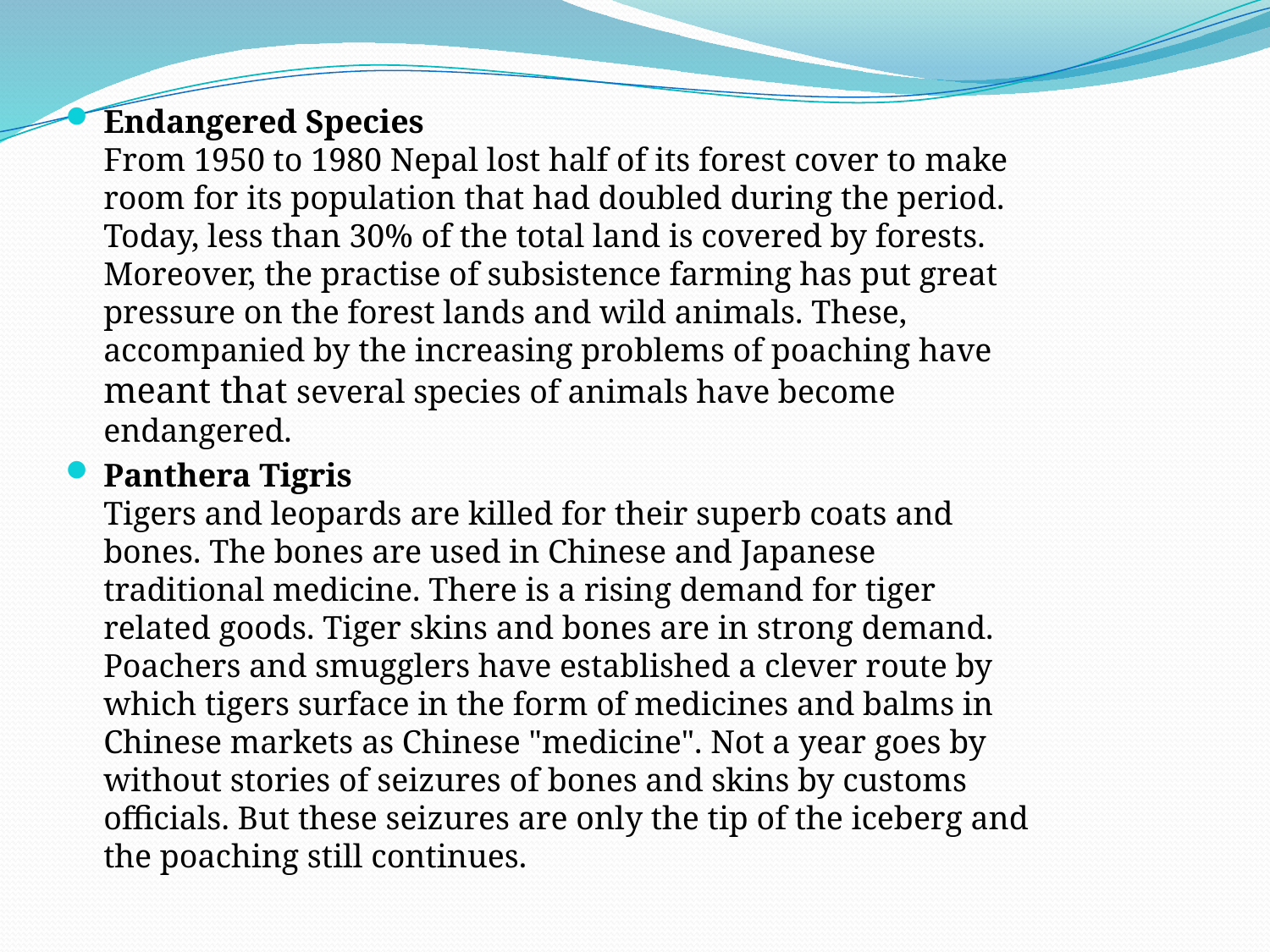

Endangered Species
From 1950 to 1980 Nepal lost half of its forest cover to make room for its population that had doubled during the period. Today, less than 30% of the total land is covered by forests. Moreover, the practise of subsistence farming has put great pressure on the forest lands and wild animals. These, accompanied by the increasing problems of poaching have meant that several species of animals have become endangered.
Panthera Tigris
Tigers and leopards are killed for their superb coats and bones. The bones are used in Chinese and Japanese traditional medicine. There is a rising demand for tiger related goods. Tiger skins and bones are in strong demand. Poachers and smugglers have established a clever route by which tigers surface in the form of medicines and balms in Chinese markets as Chinese "medicine". Not a year goes by without stories of seizures of bones and skins by customs officials. But these seizures are only the tip of the iceberg and the poaching still continues.